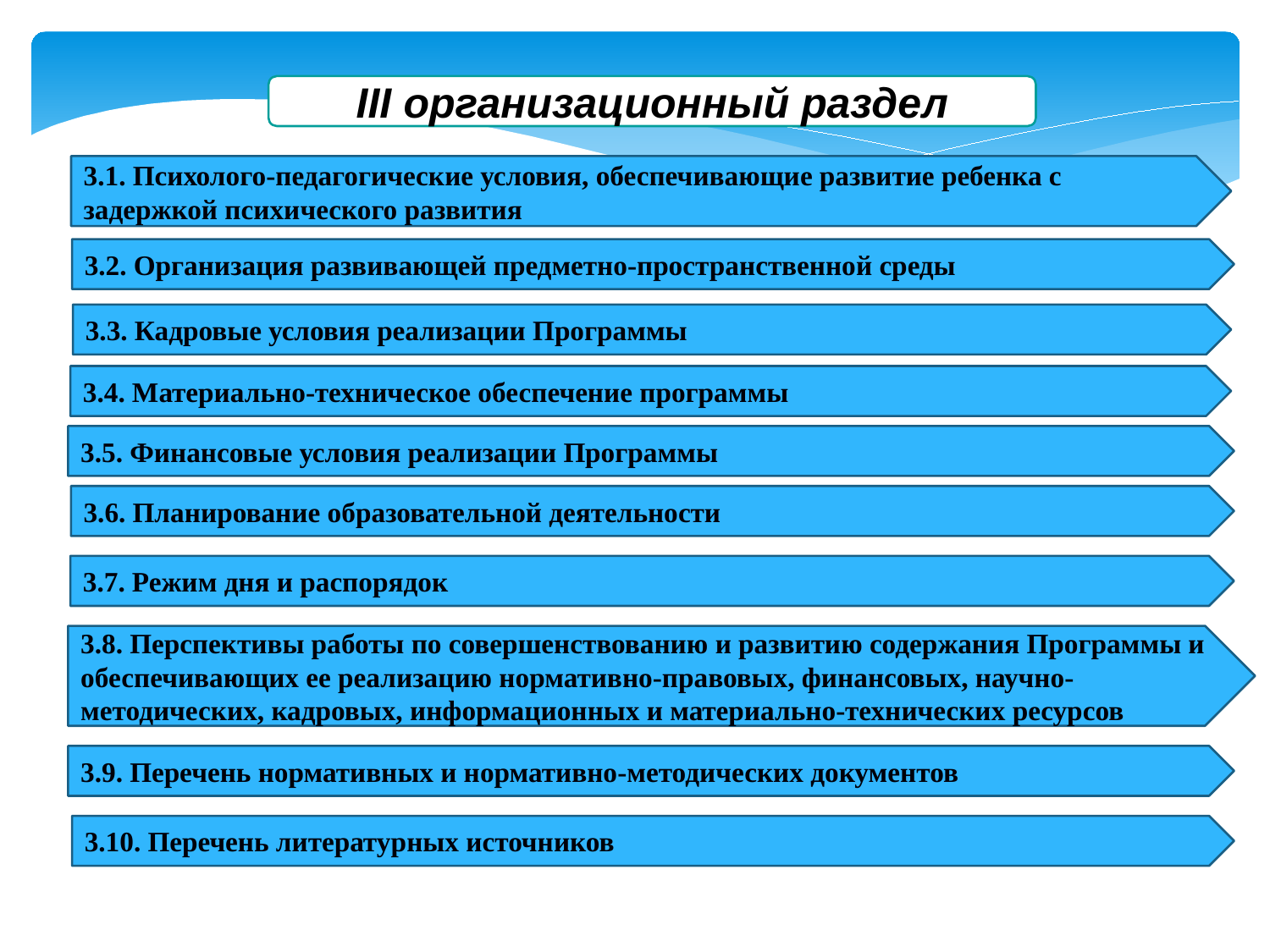

III организационный раздел
3.1. Психолого-педагогические условия, обеспечивающие развитие ребенка с задержкой психического развития
3.2. Организация развивающей предметно-пространственной среды
3.3. Кадровые условия реализации Программы
3.4. Материально-техническое обеспечение программы
3.5. Финансовые условия реализации Программы
3.6. Планирование образовательной деятельности
3.7. Режим дня и распорядок
3.8. Перспективы работы по совершенствованию и развитию содержания Программы и обеспечивающих ее реализацию нормативно-правовых, финансовых, научно-методических, кадровых, информационных и материально-технических ресурсов
3.9. Перечень нормативных и нормативно-методических документов
3.10. Перечень литературных источников